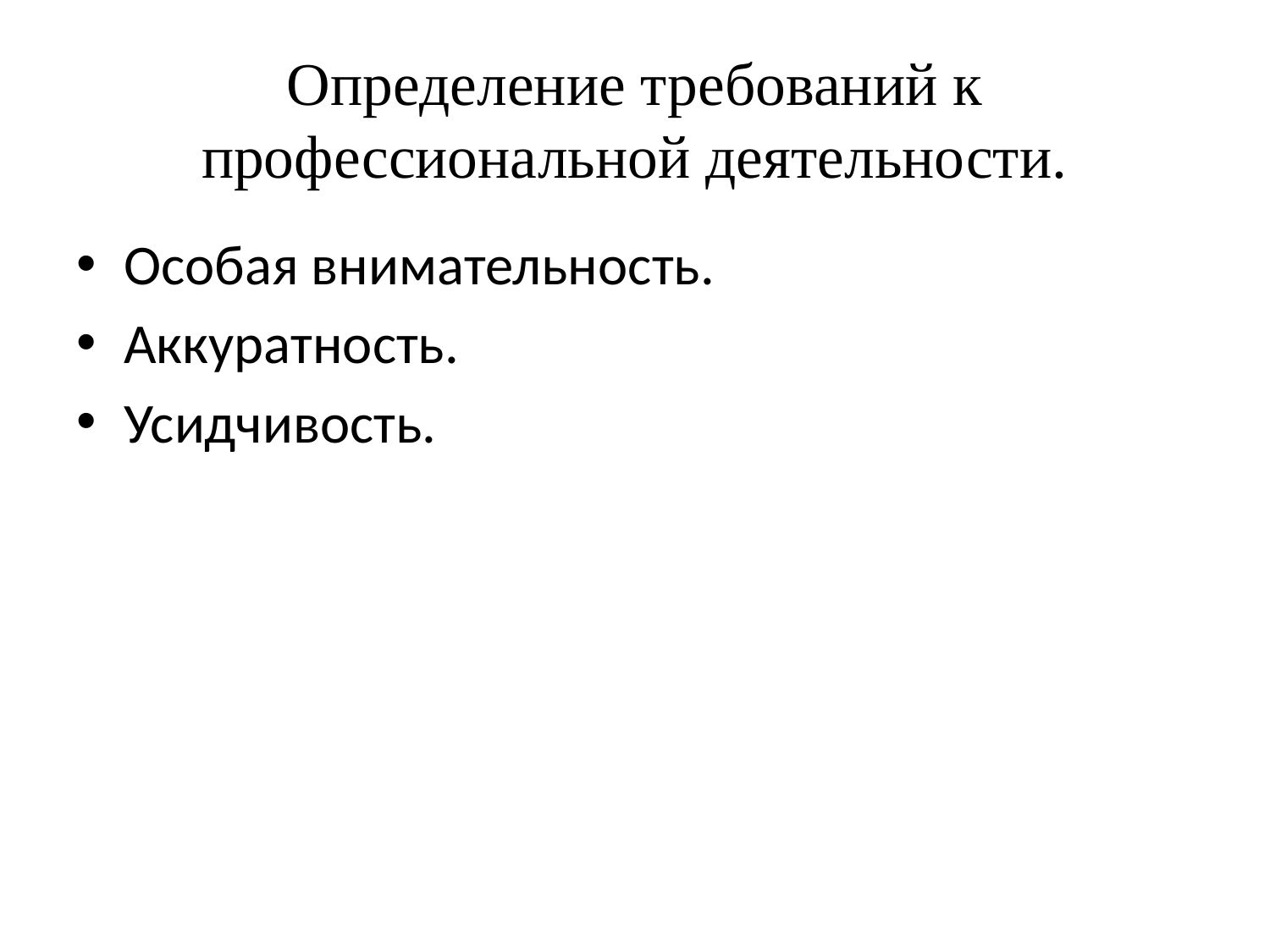

# Определение требований к профессиональной деятельности.
Особая внимательность.
Аккуратность.
Усидчивость.